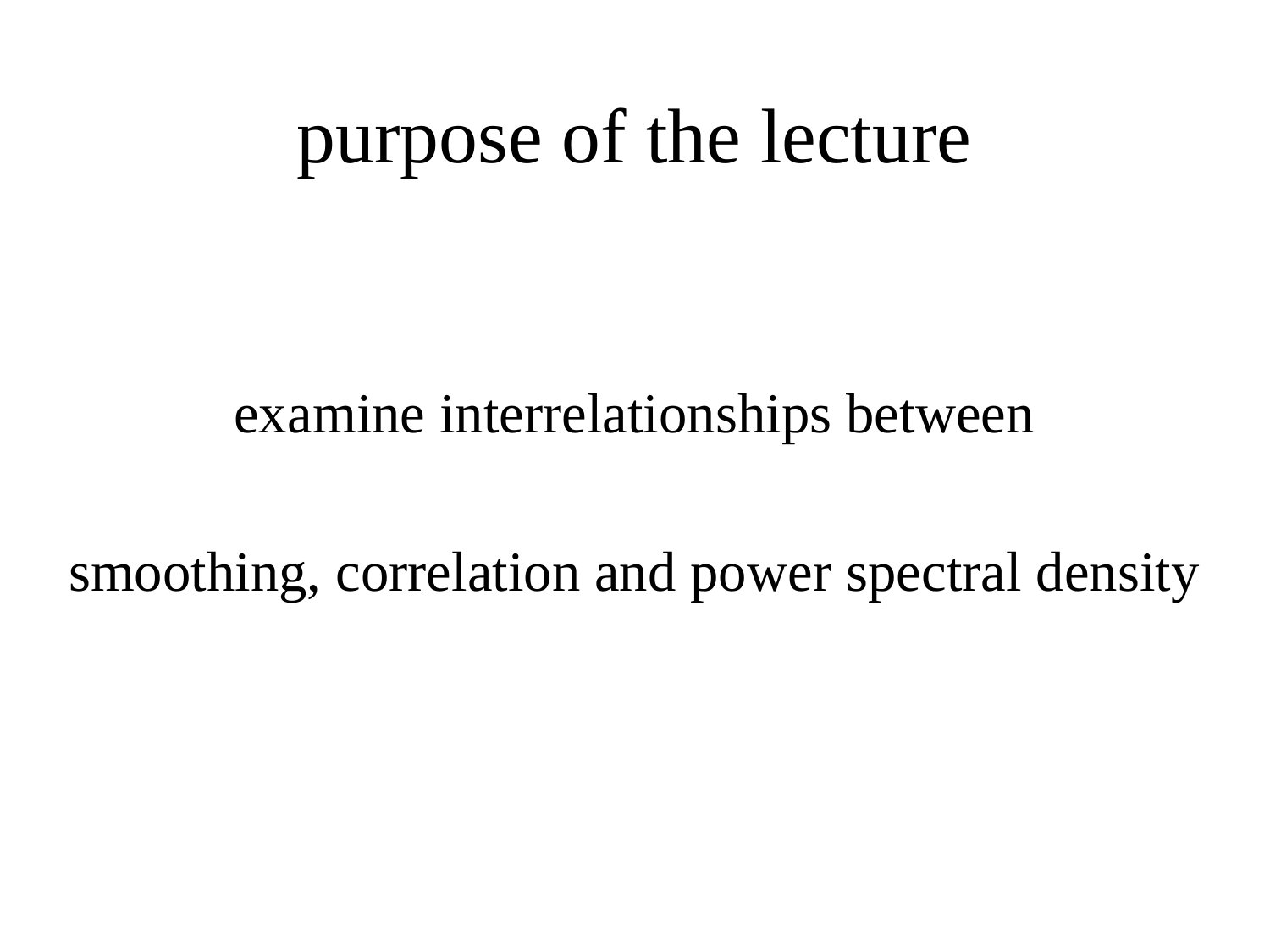

# purpose of the lecture
examine interrelationships between

smoothing, correlation and power spectral density